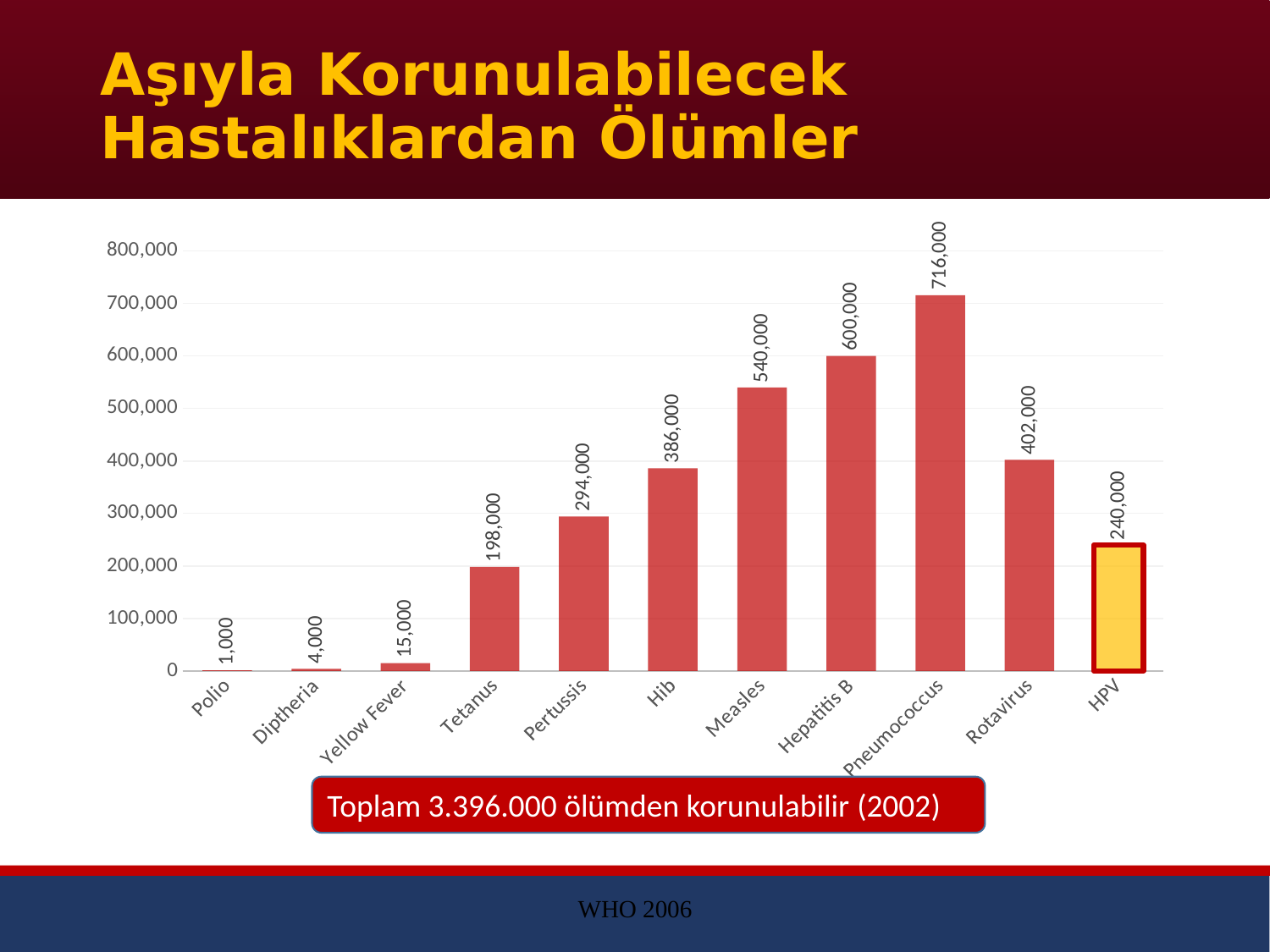

# Aşıyla Korunulabilecek Hastalıklardan Ölümler

### Chart

| Category | Deaths |
|---|---|
| Polio | 1000.0 |
| Diptheria | 4000.0 |
| Yellow Fever | 15000.0 |
| Tetanus | 198000.0 |
| Pertussis | 294000.0 |
| Hib | 386000.0 |
| Measles | 540000.0 |
| Hepatitis B | 600000.0 |
| Pneumococcus | 716000.0 |
| Rotavirus | 402000.0 |
| HPV | 240000.0 |
Toplam 3.396.000 ölümden korunulabilir (2002)
WHO 2006